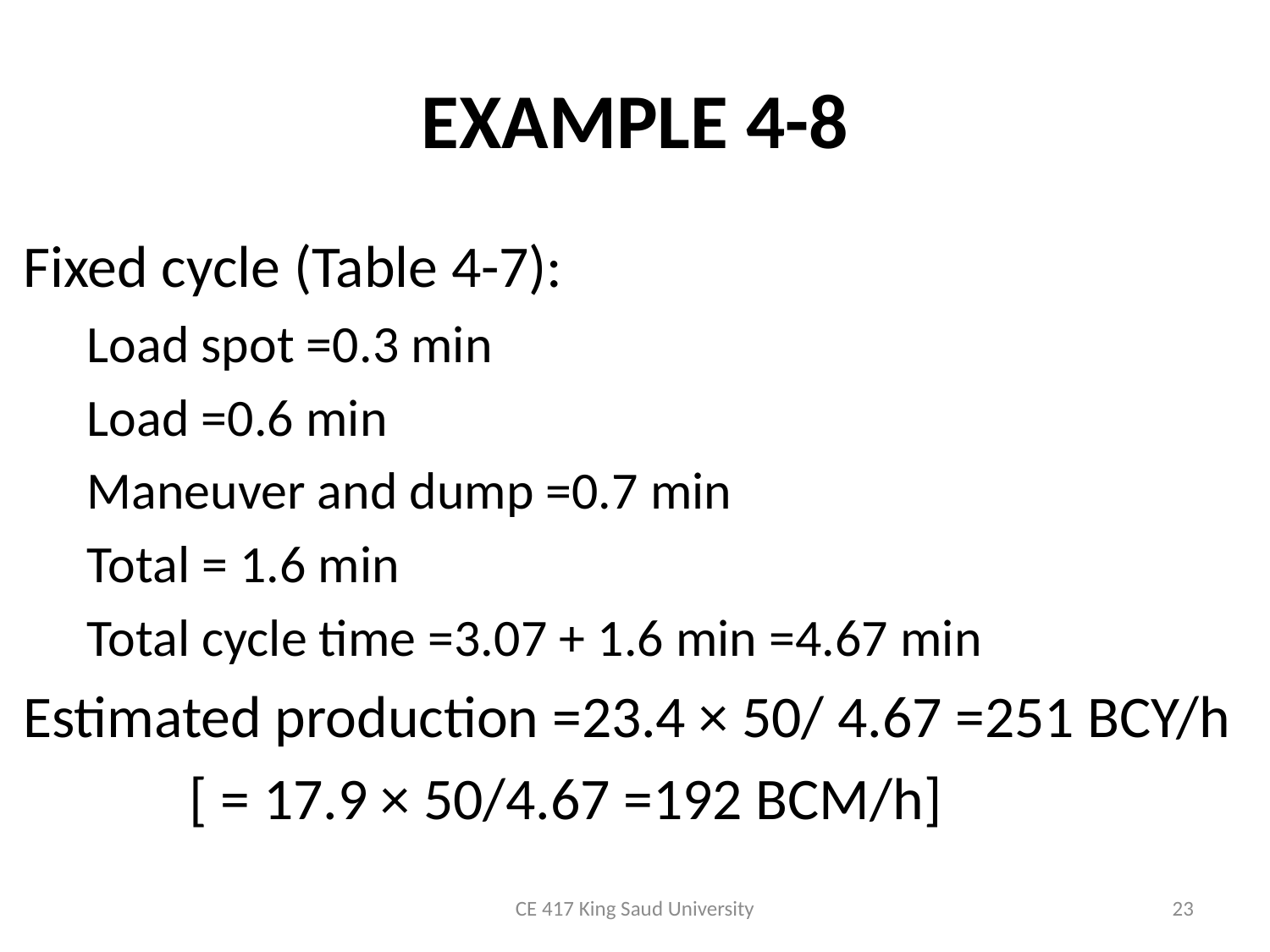

# EXAMPLE 4-8
Fixed cycle (Table 4-7):
Load spot =0.3 min
Load =0.6 min
Maneuver and dump =0.7 min
Total = 1.6 min
Total cycle time =3.07 + 1.6 min =4.67 min
Estimated production =23.4 × 50/ 4.67 =251 BCY/h
       			[ = 17.9 × 50/4.67 =192 BCM/h]
CE 417 King Saud University
23